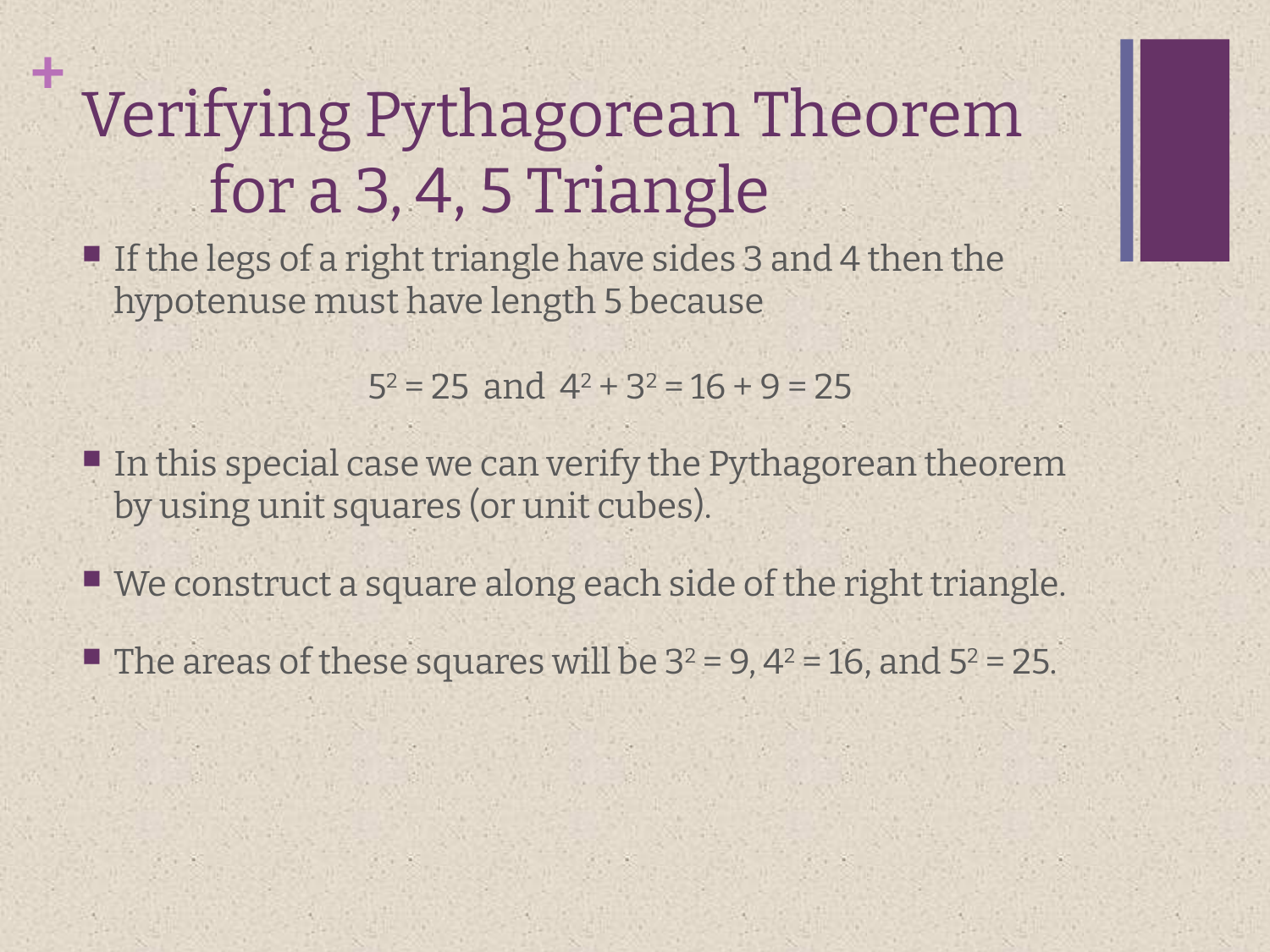

# Verifying Pythagorean Theorem for a 3, 4, 5 Triangle
If the legs of a right triangle have sides 3 and 4 then the hypotenuse must have length 5 because
		52 = 25  and  42 + 32 = 16 + 9 = 25
In this special case we can verify the Pythagorean theorem by using unit squares (or unit cubes).
We construct a square along each side of the right triangle.
The areas of these squares will be 32 = 9, 42 = 16, and 52 = 25.